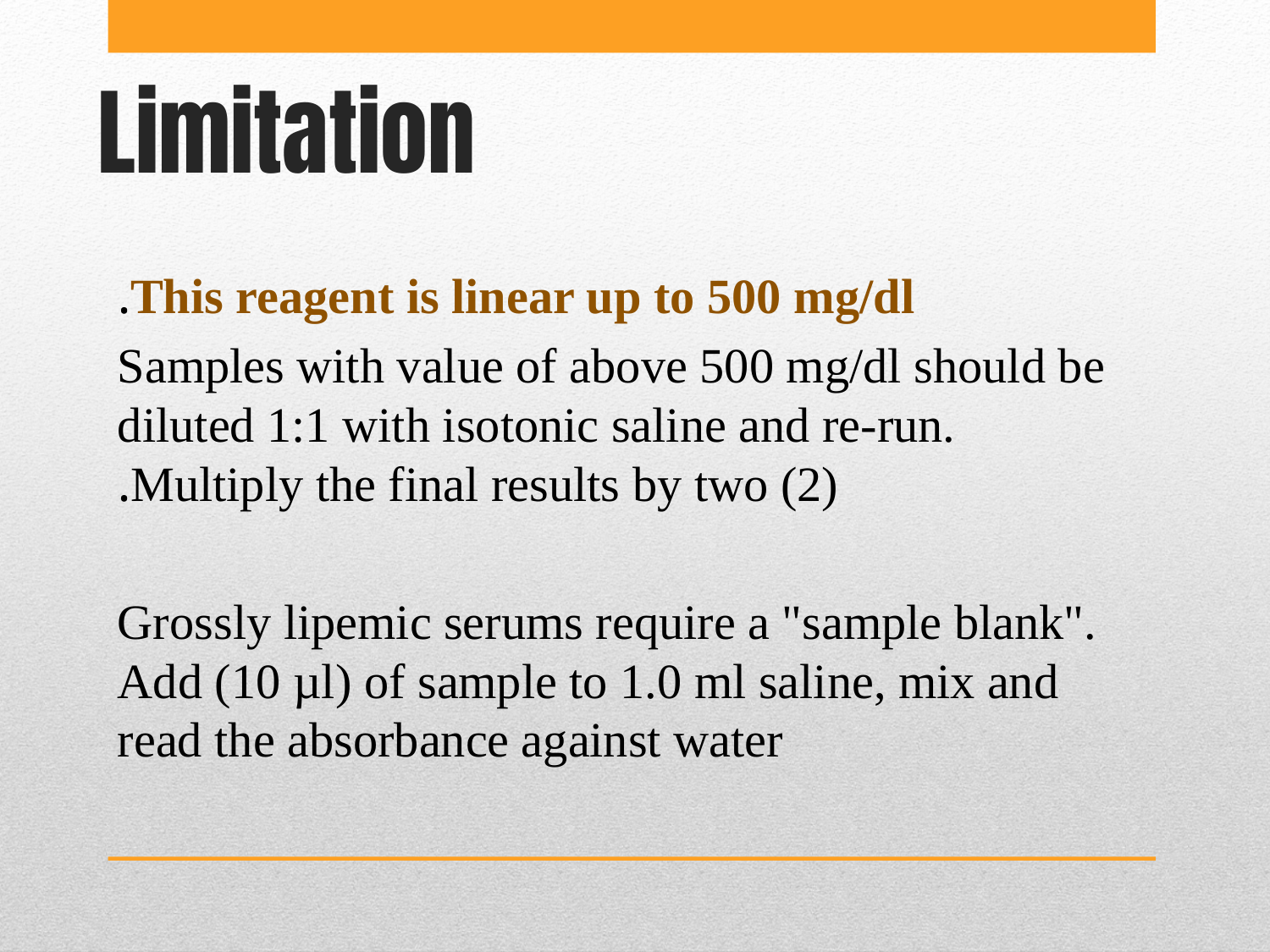

# Limitation
This reagent is linear up to 500 mg/dl.
	Samples with value of above 500 mg/dl should be diluted 1:1 with isotonic saline and re-run. Multiply the final results by two (2).

Grossly lipemic serums require a "sample blank". Add (10 µl) of sample to 1.0 ml saline, mix and read the absorbance against water